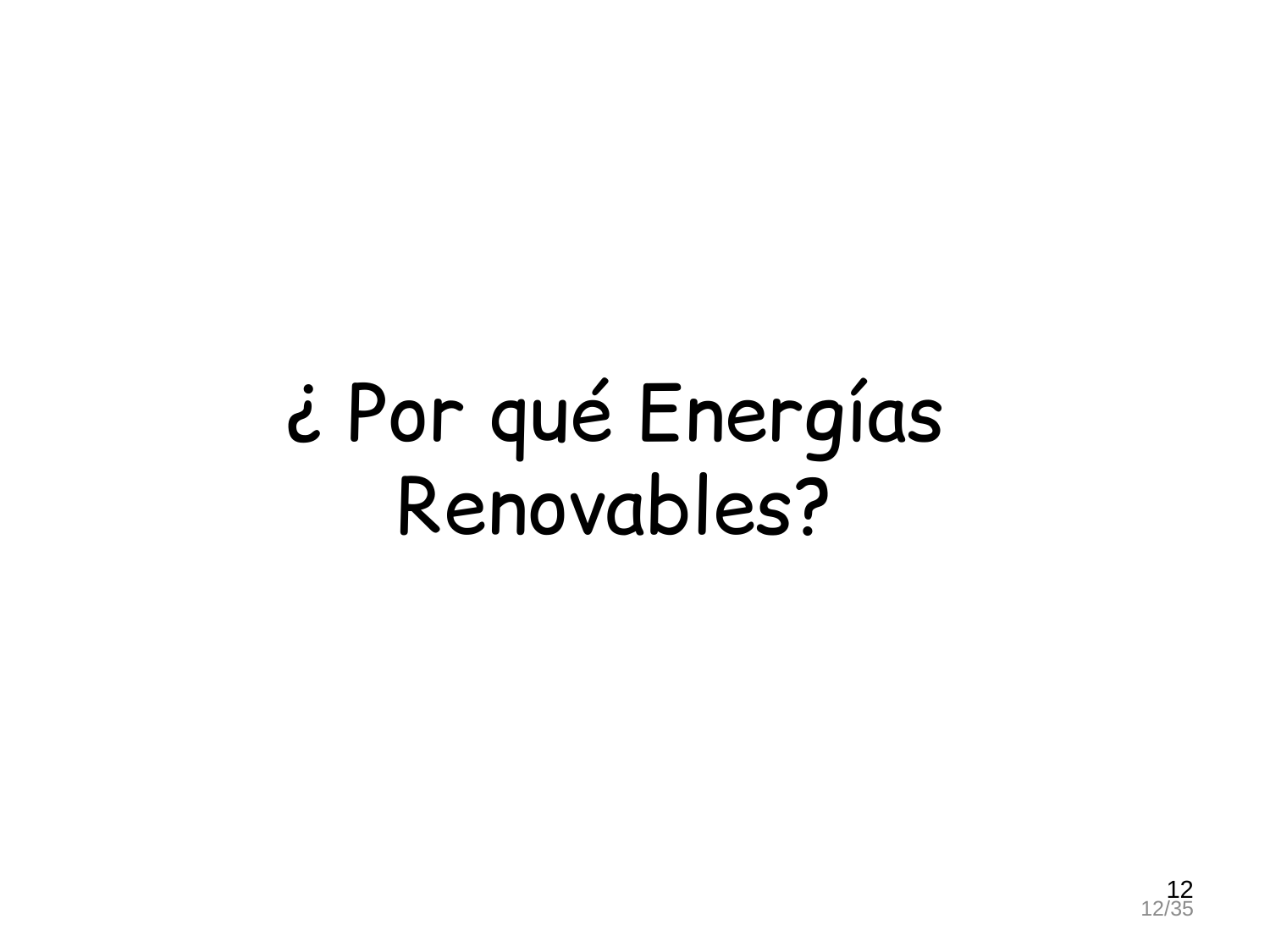

¿ Por qué Energías Renovables?
12
12/35